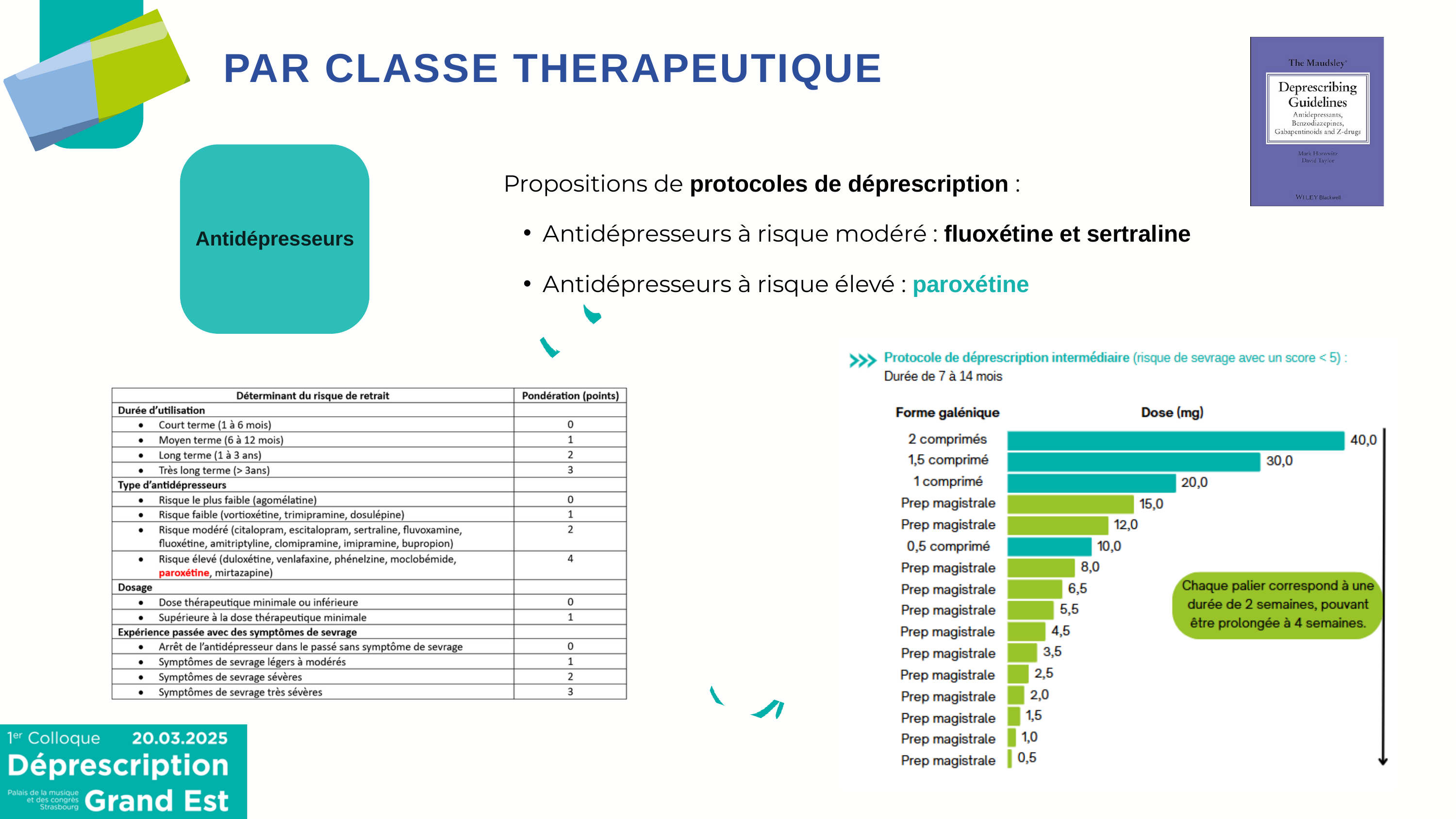

PAR CLASSE THERAPEUTIQUE

Antidépresseurs
Propositions de protocoles de déprescription :
Antidépresseurs à risque modéré : fluoxétine et sertraline
Antidépresseurs à risque élevé : paroxétine